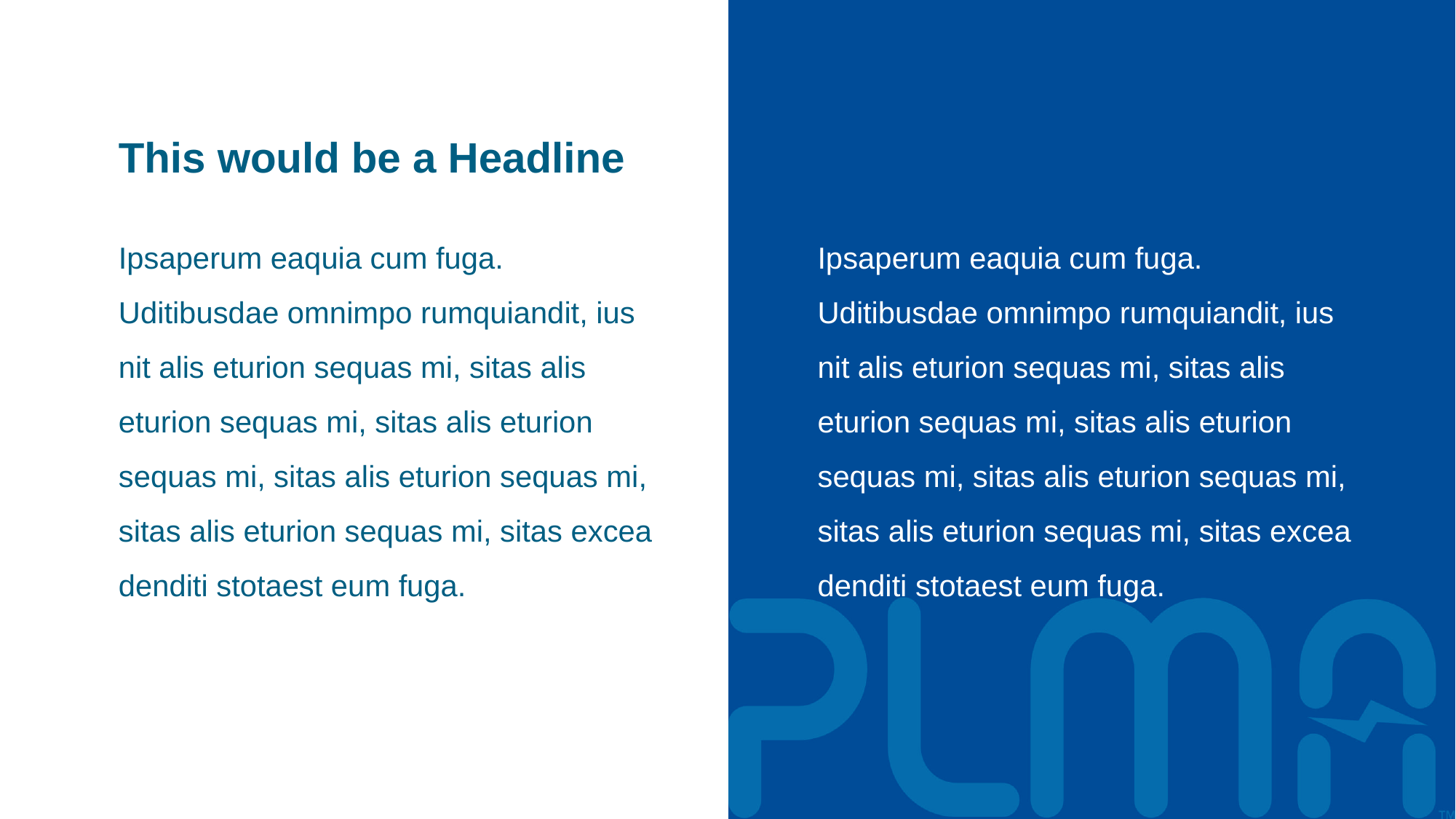

This would be a Headline
Ipsaperum eaquia cum fuga. Uditibusdae omnimpo rumquiandit, ius nit alis eturion sequas mi, sitas alis eturion sequas mi, sitas alis eturion sequas mi, sitas alis eturion sequas mi, sitas alis eturion sequas mi, sitas excea denditi stotaest eum fuga.
Ipsaperum eaquia cum fuga. Uditibusdae omnimpo rumquiandit, ius nit alis eturion sequas mi, sitas alis eturion sequas mi, sitas alis eturion sequas mi, sitas alis eturion sequas mi, sitas alis eturion sequas mi, sitas excea denditi stotaest eum fuga.